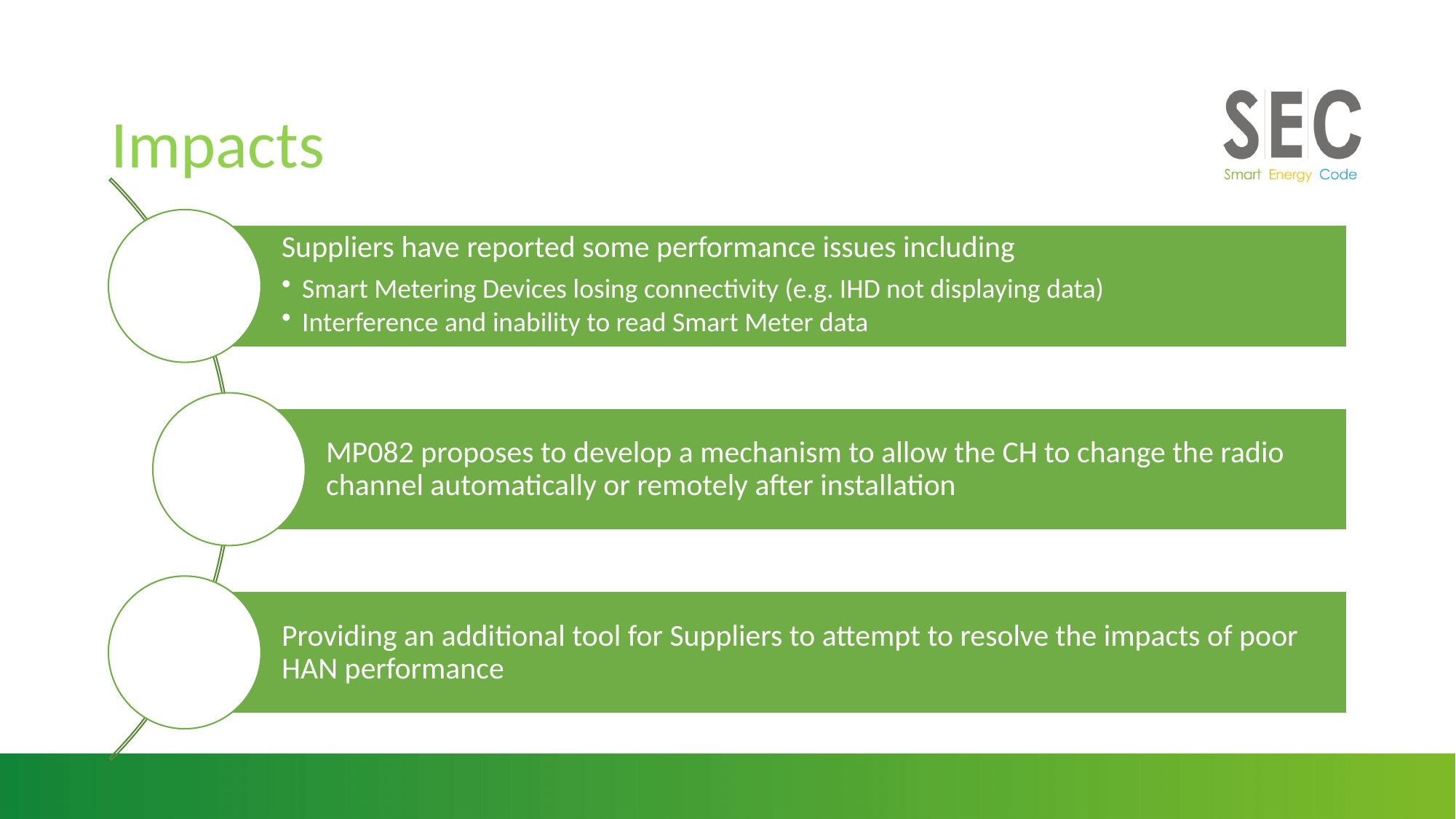

# Impacts
Suppliers have reported some performance issues including
Smart Metering Devices losing connectivity (e.g. IHD not displaying data)
Interference and inability to read Smart Meter data

MP082 proposes to develop a mechanism to allow the CH to change the radio channel automatically or remotely after installation
Providing an additional tool for Suppliers to attempt to resolve the impacts of poor HAN performance